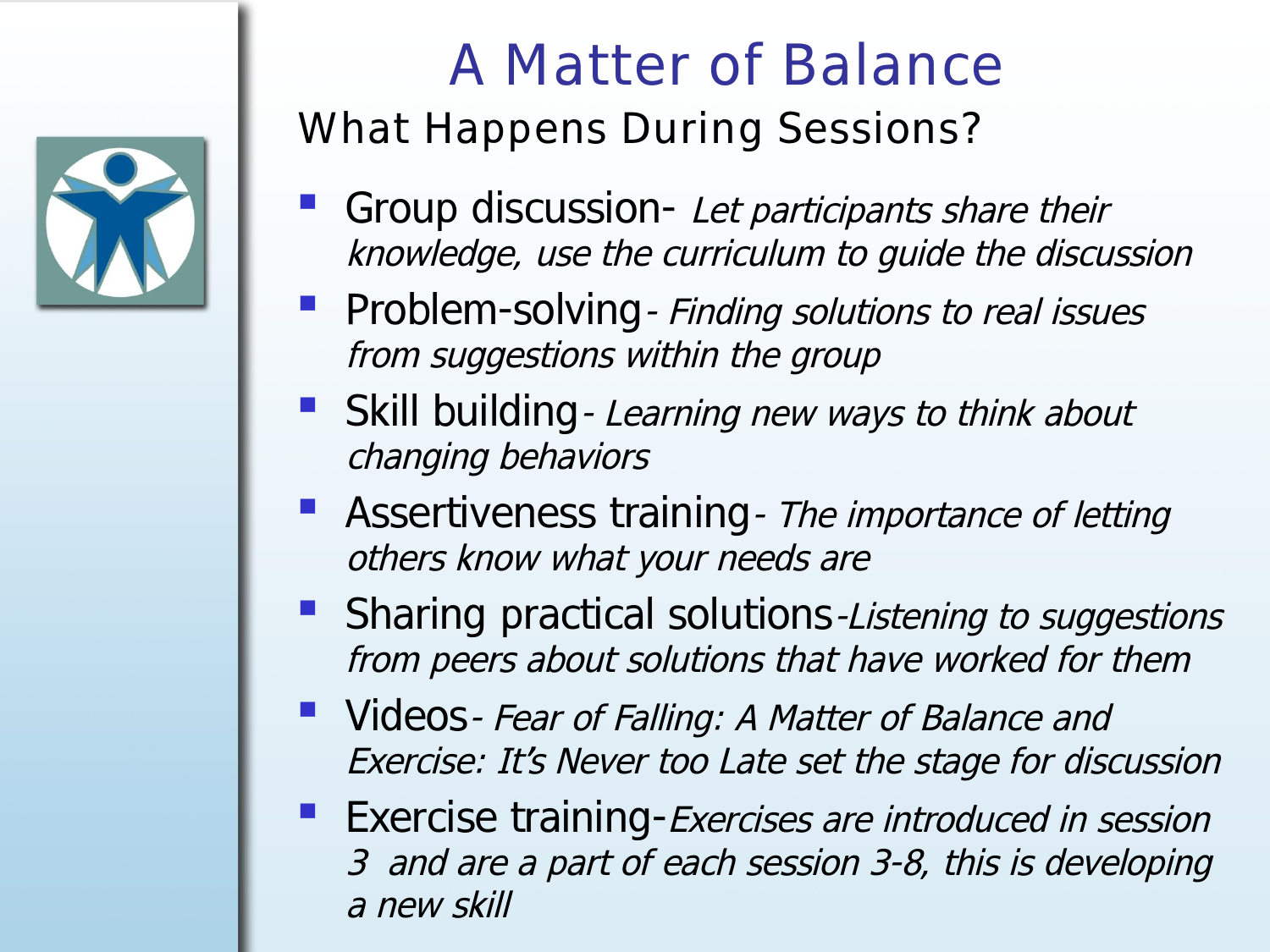

# A Matter of Balance
What Happens During Sessions?

Group discussion- Let participants share their knowledge, use the curriculum to guide the discussion
Problem-solving- Finding solutions to real issues from suggestions within the group
Skill building- Learning new ways to think about changing behaviors
Assertiveness training- The importance of letting others know what your needs are
Sharing practical solutions-Listening to suggestions from peers about solutions that have worked for them
Videos- Fear of Falling: A Matter of Balance and Exercise: It’s Never too Late set the stage for discussion
Exercise training-Exercises are introduced in session 3  and are a part of each session 3-8, this is developing a new skill